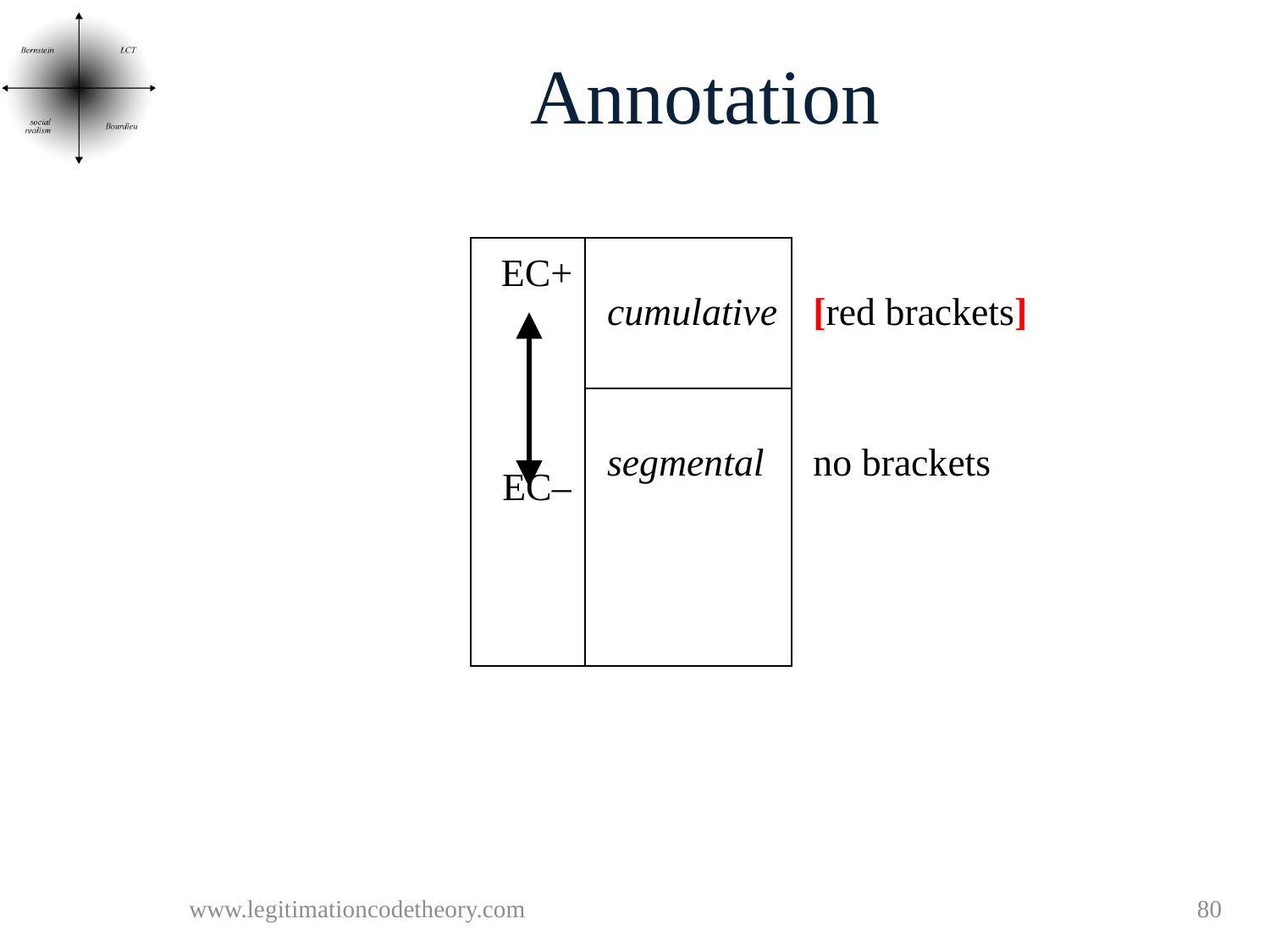

# Annotation

| EC+ EC– | cumulative | [red brackets] |
| --- | --- | --- |
|  | segmental | no brackets |
www.legitimationcodetheory.com
80